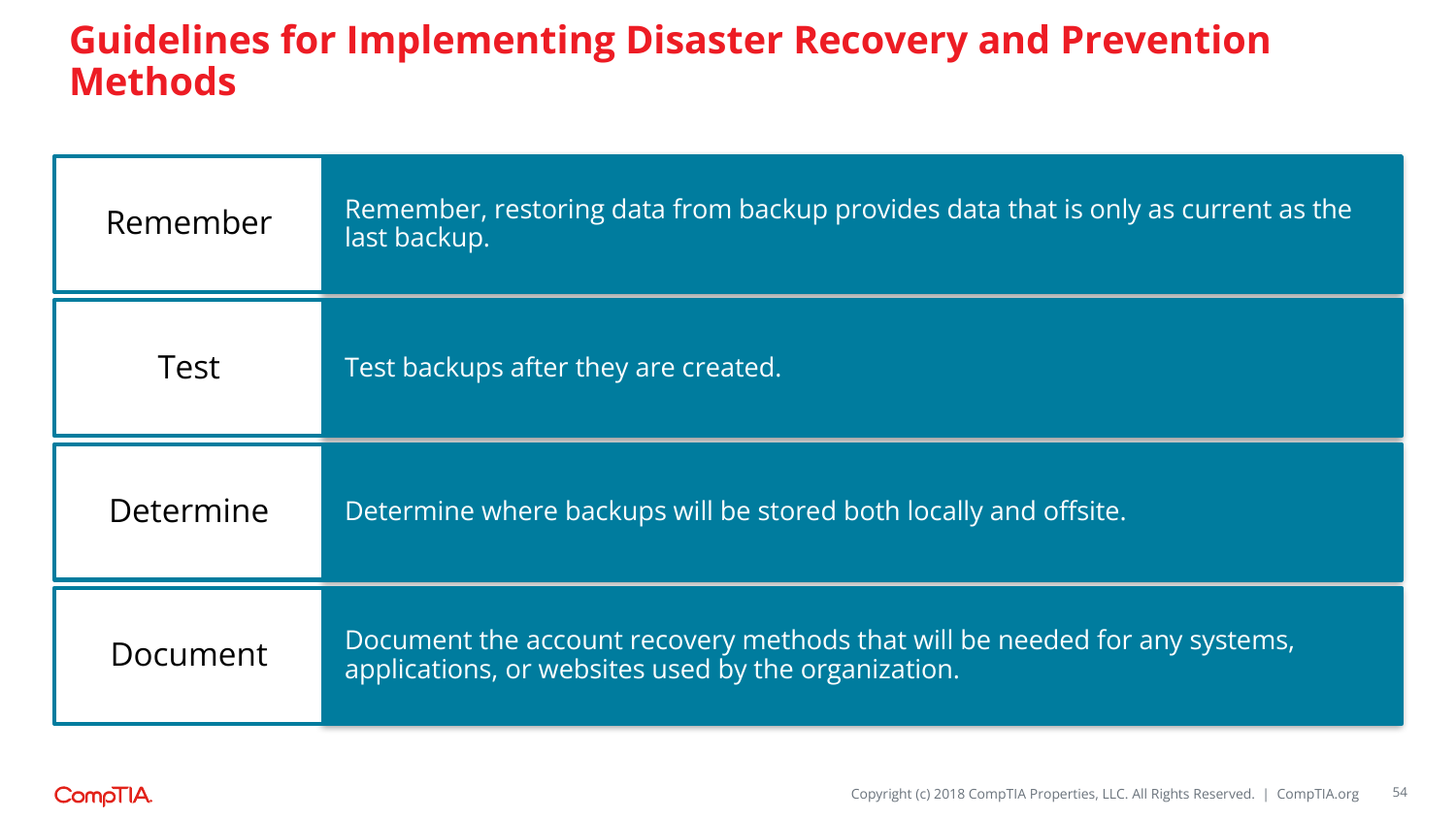

# Guidelines for Implementing Disaster Recovery and Prevention Methods
Remember, restoring data from backup provides data that is only as current as the last backup.
Remember
Test backups after they are created.
Test
Determine where backups will be stored both locally and offsite.
Determine
Document the account recovery methods that will be needed for any systems, applications, or websites used by the organization.
Document
54